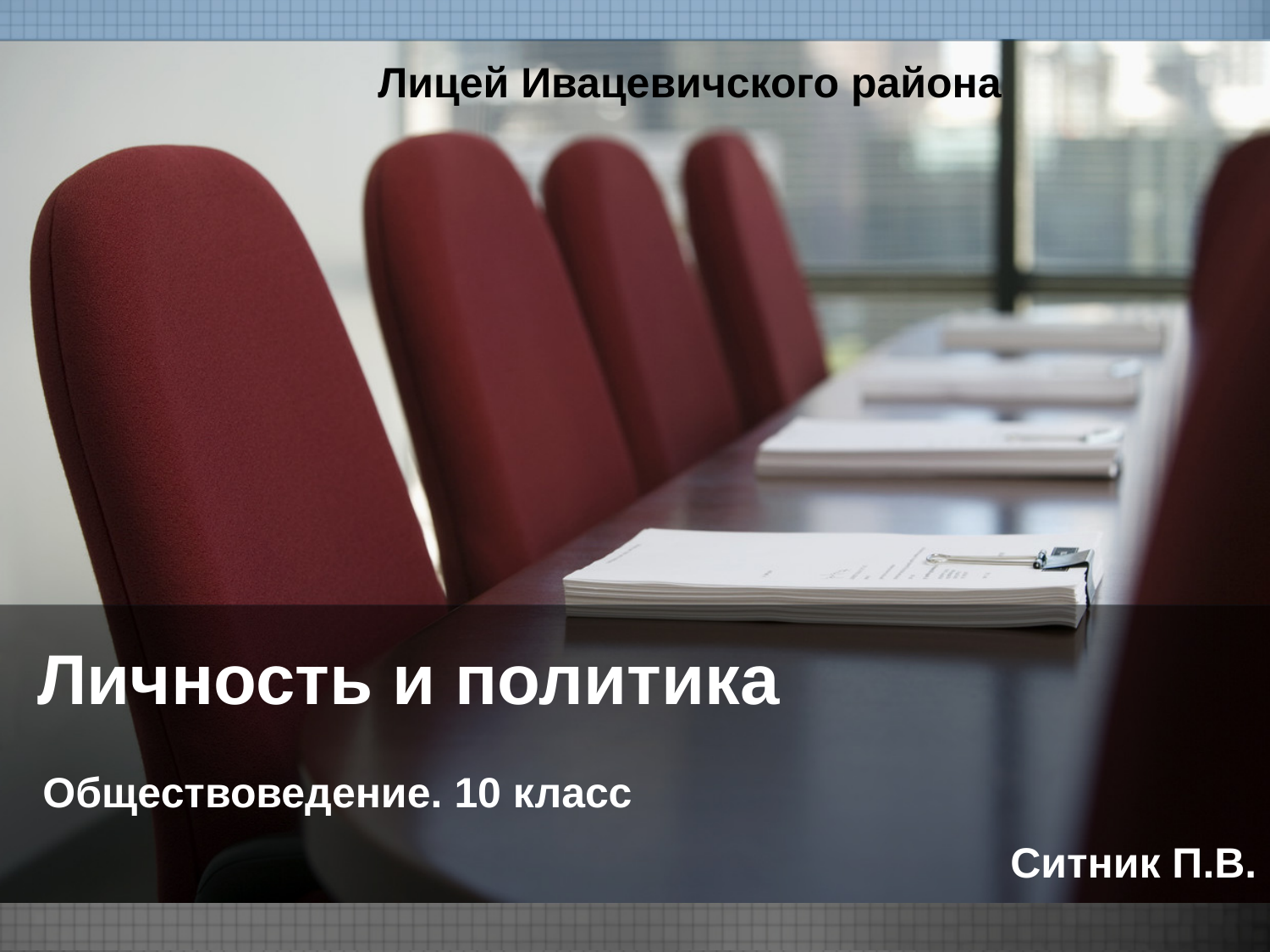

Лицей Ивацевичского района
# Личность и политика
Обществоведение. 10 класс
Ситник П.В.